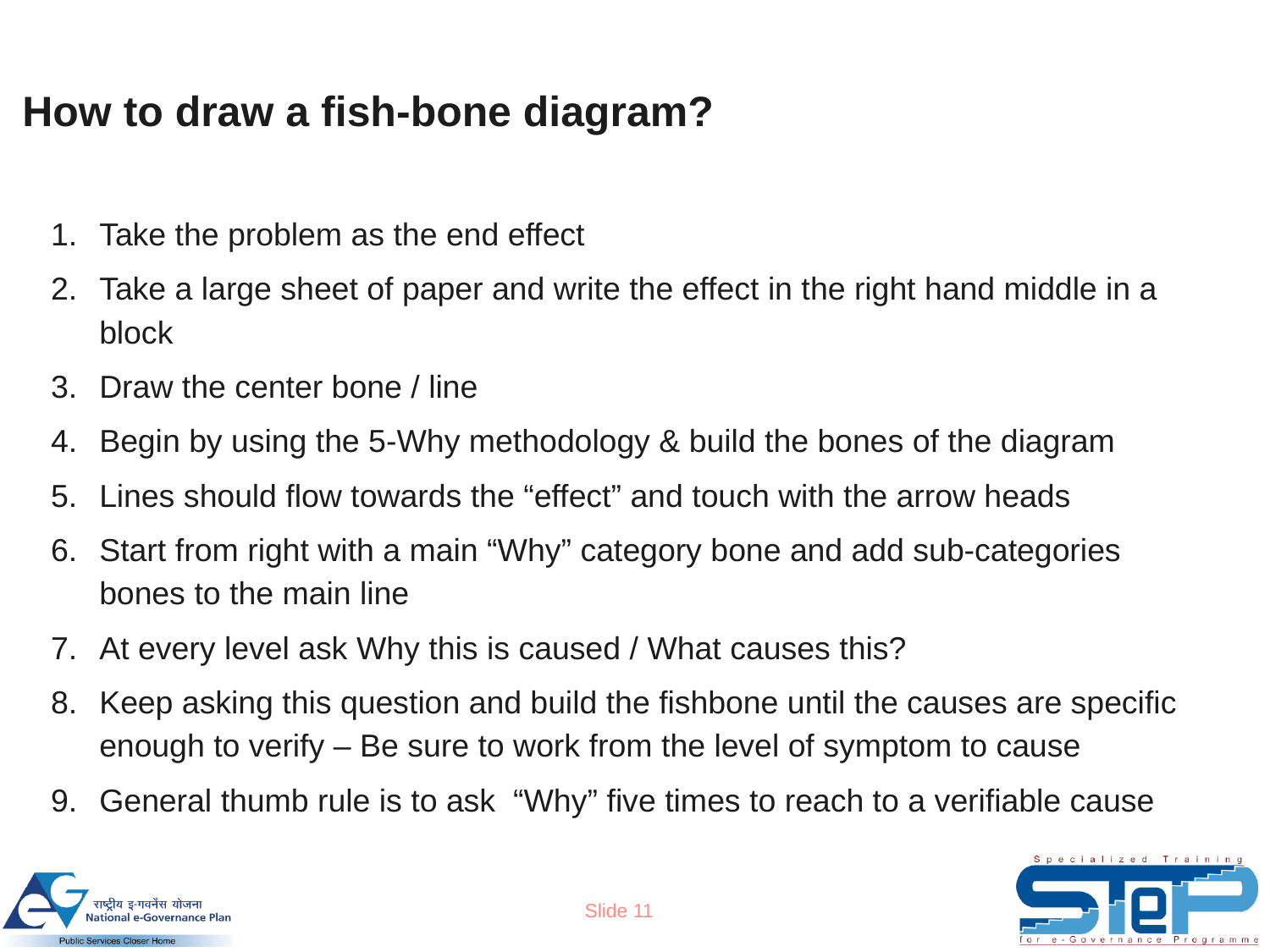

# How to draw a fish-bone diagram?
Take the problem as the end effect
Take a large sheet of paper and write the effect in the right hand middle in a block
Draw the center bone / line
Begin by using the 5-Why methodology & build the bones of the diagram
Lines should flow towards the “effect” and touch with the arrow heads
Start from right with a main “Why” category bone and add sub-categories bones to the main line
At every level ask Why this is caused / What causes this?
Keep asking this question and build the fishbone until the causes are specific enough to verify – Be sure to work from the level of symptom to cause
General thumb rule is to ask  “Why” five times to reach to a verifiable cause